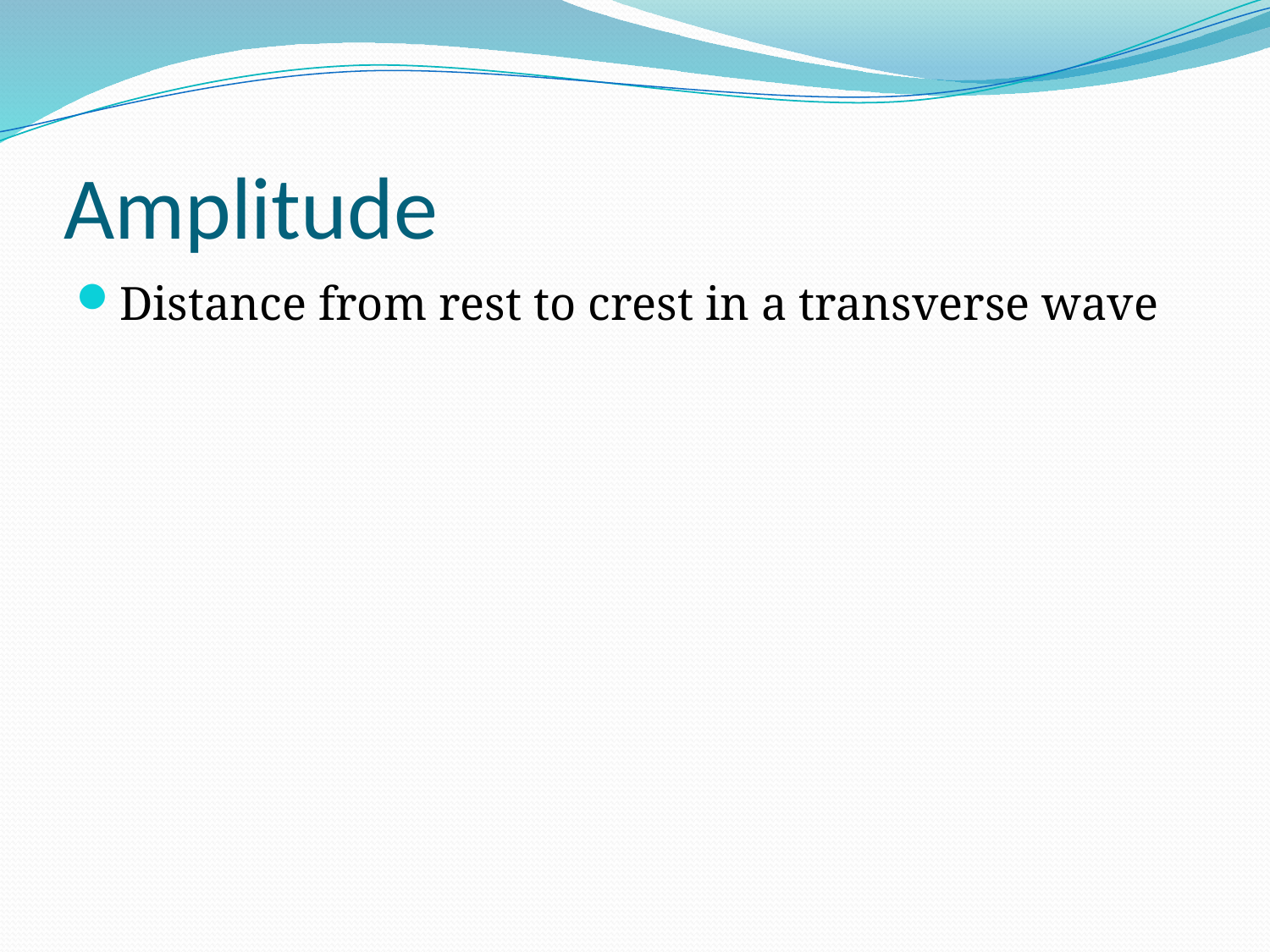

# Amplitude
Distance from rest to crest in a transverse wave